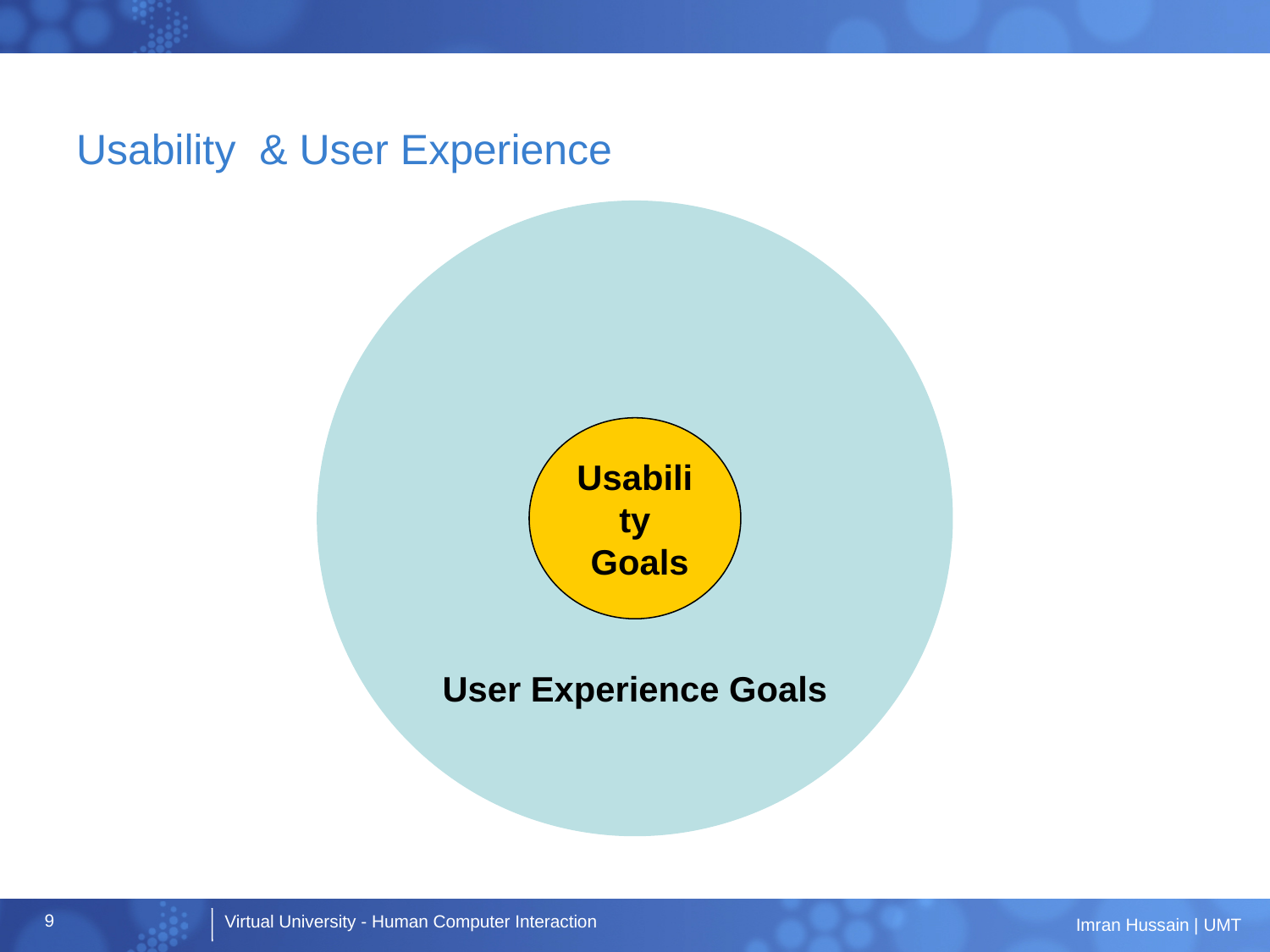

# Usability  & User Experience

User Experience Goals
Usability
 Goals